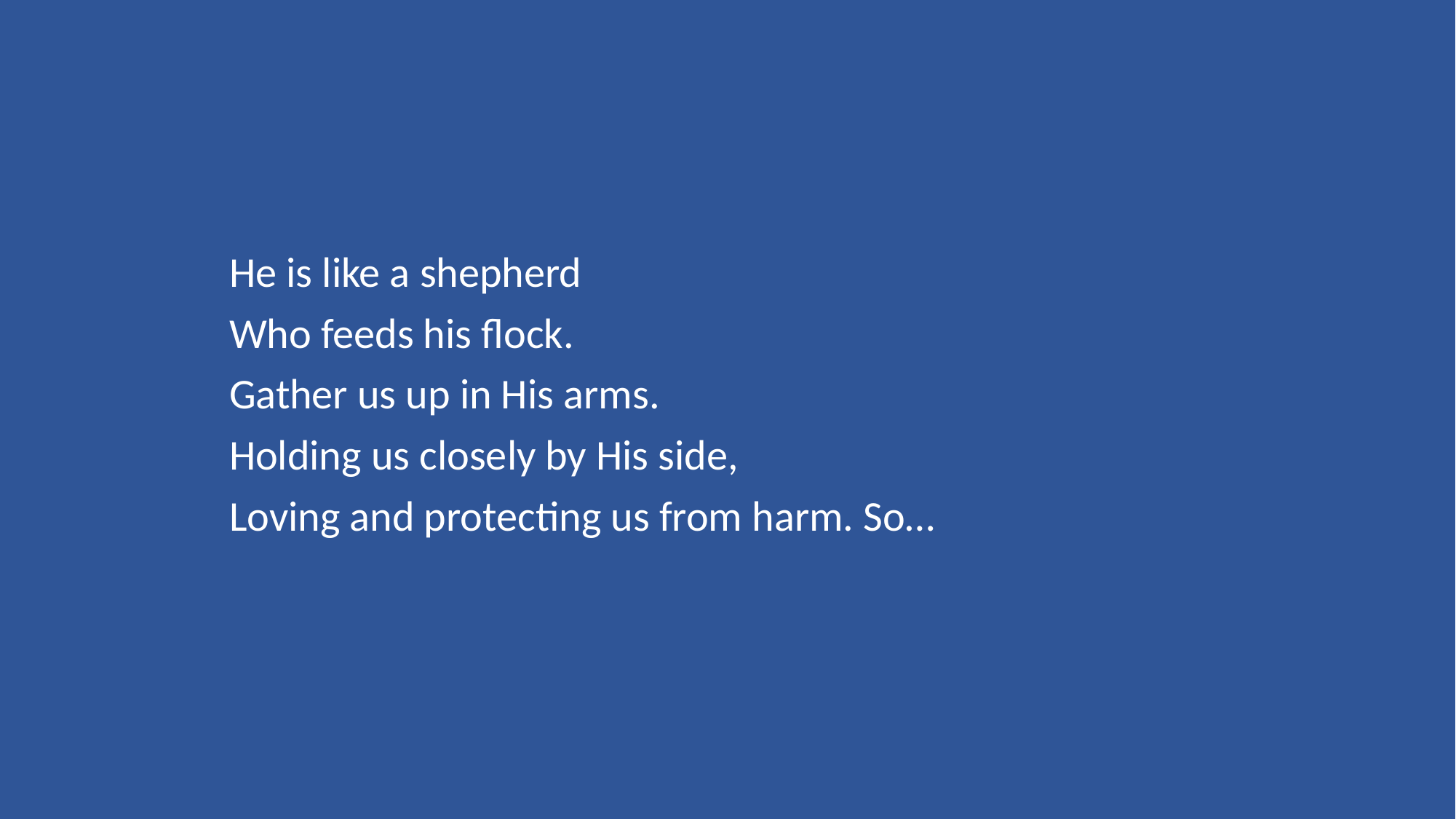

He is like a shepherd
Who feeds his flock.
Gather us up in His arms.
Holding us closely by His side,
Loving and protecting us from harm. So…